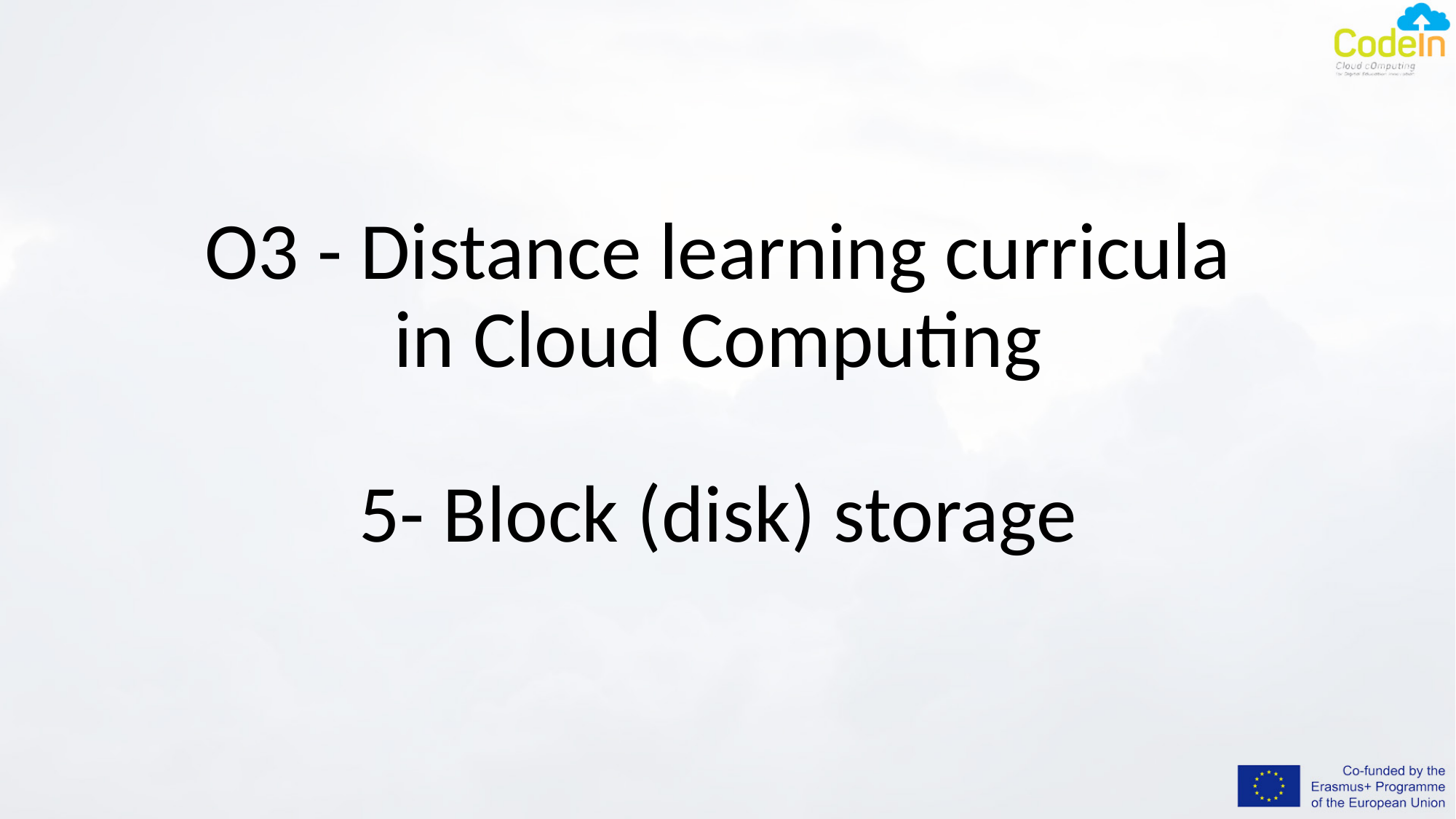

# O3 - Distance learning curricula in Cloud Computing 5- Block (disk) storage